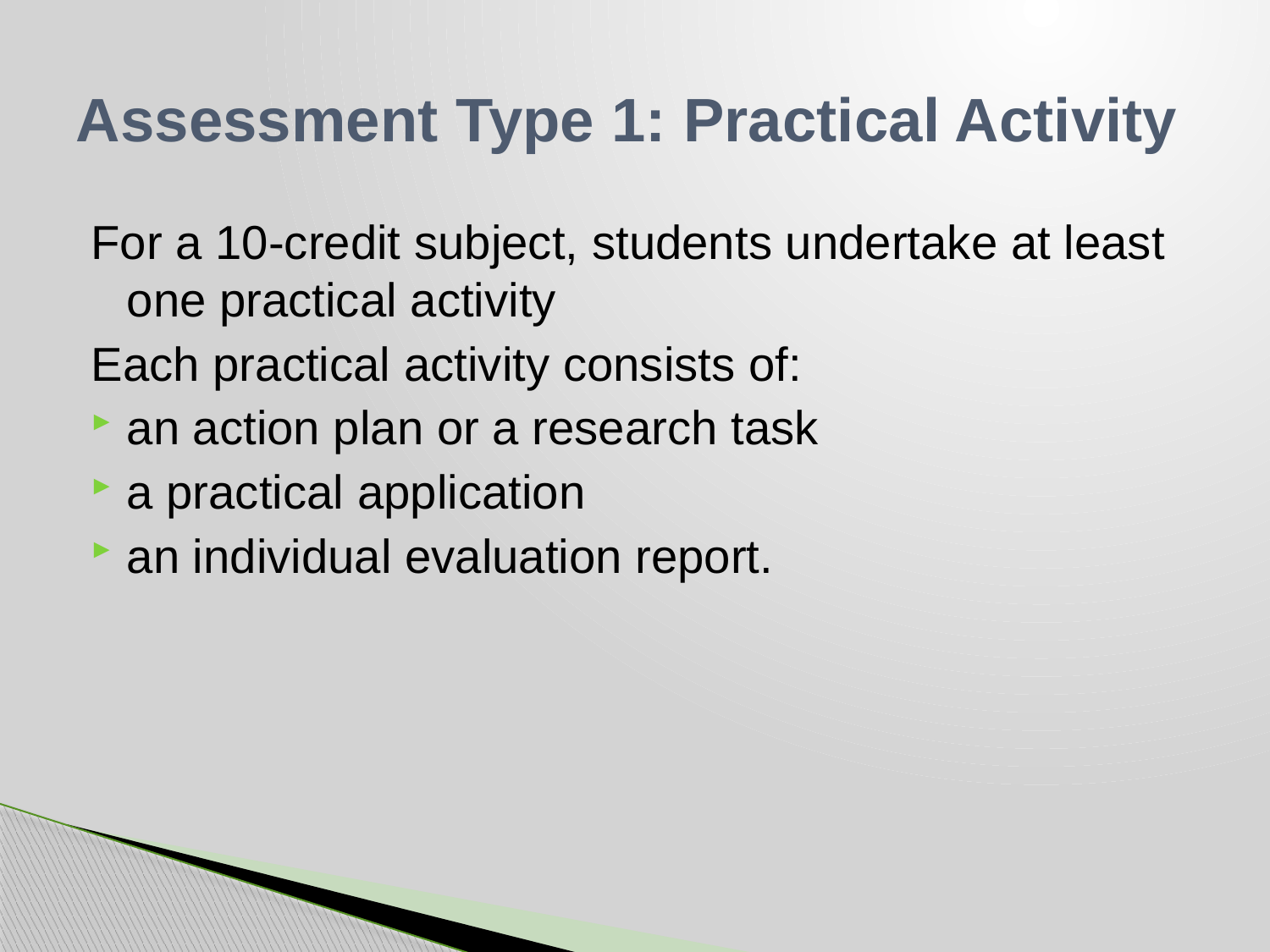

# Assessment Type 1: Practical Activity
For a 10-credit subject, students undertake at least one practical activity
Each practical activity consists of:
an action plan or a research task
a practical application
an individual evaluation report.